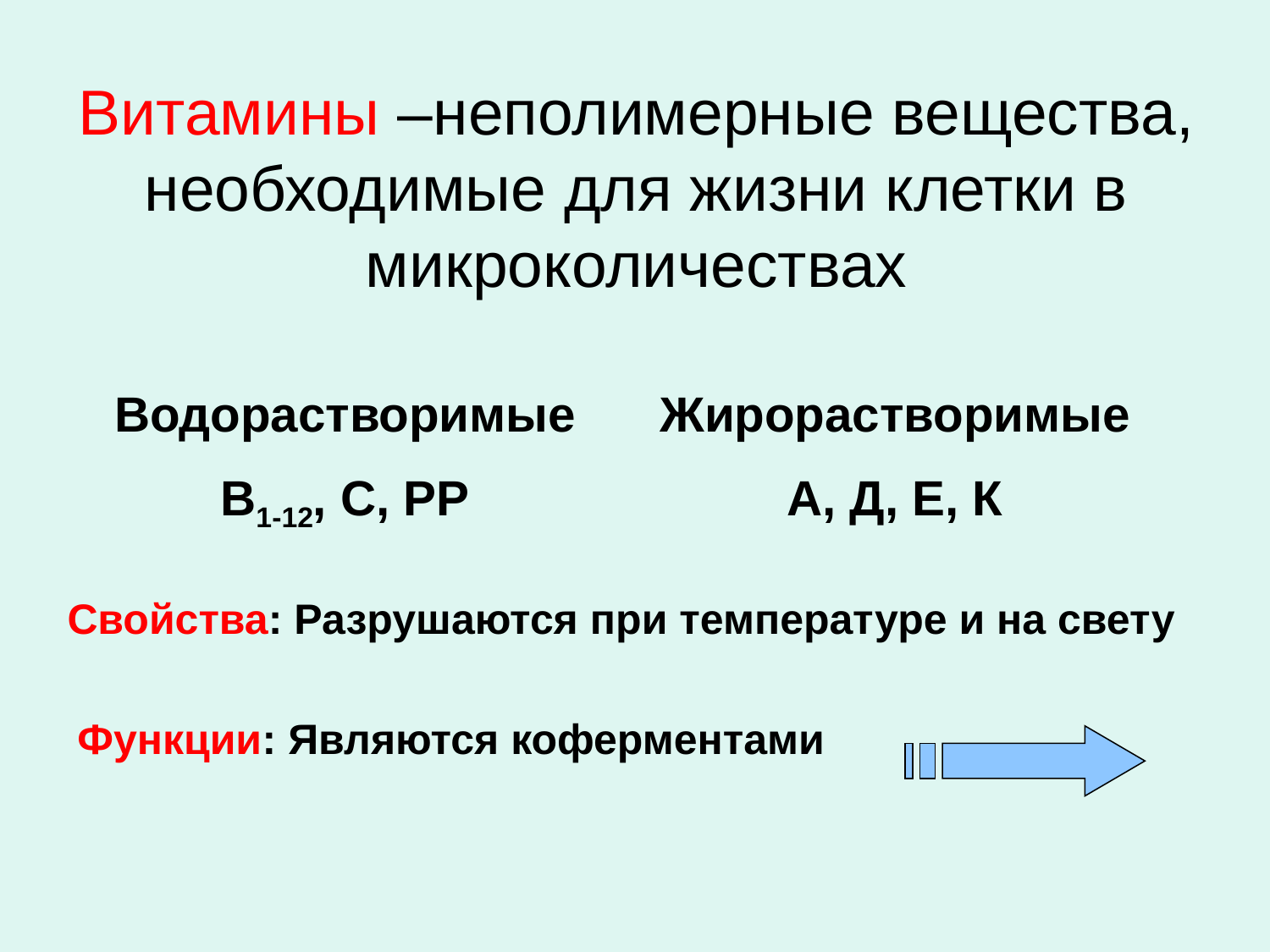

# Витамины –неполимерные вещества, необходимые для жизни клетки в микроколичествах
Водорастворимые
В1-12, С, РР
Жирорастворимые
А, Д, Е, К
Свойства: Разрушаются при температуре и на свету
Функции: Являются коферментами